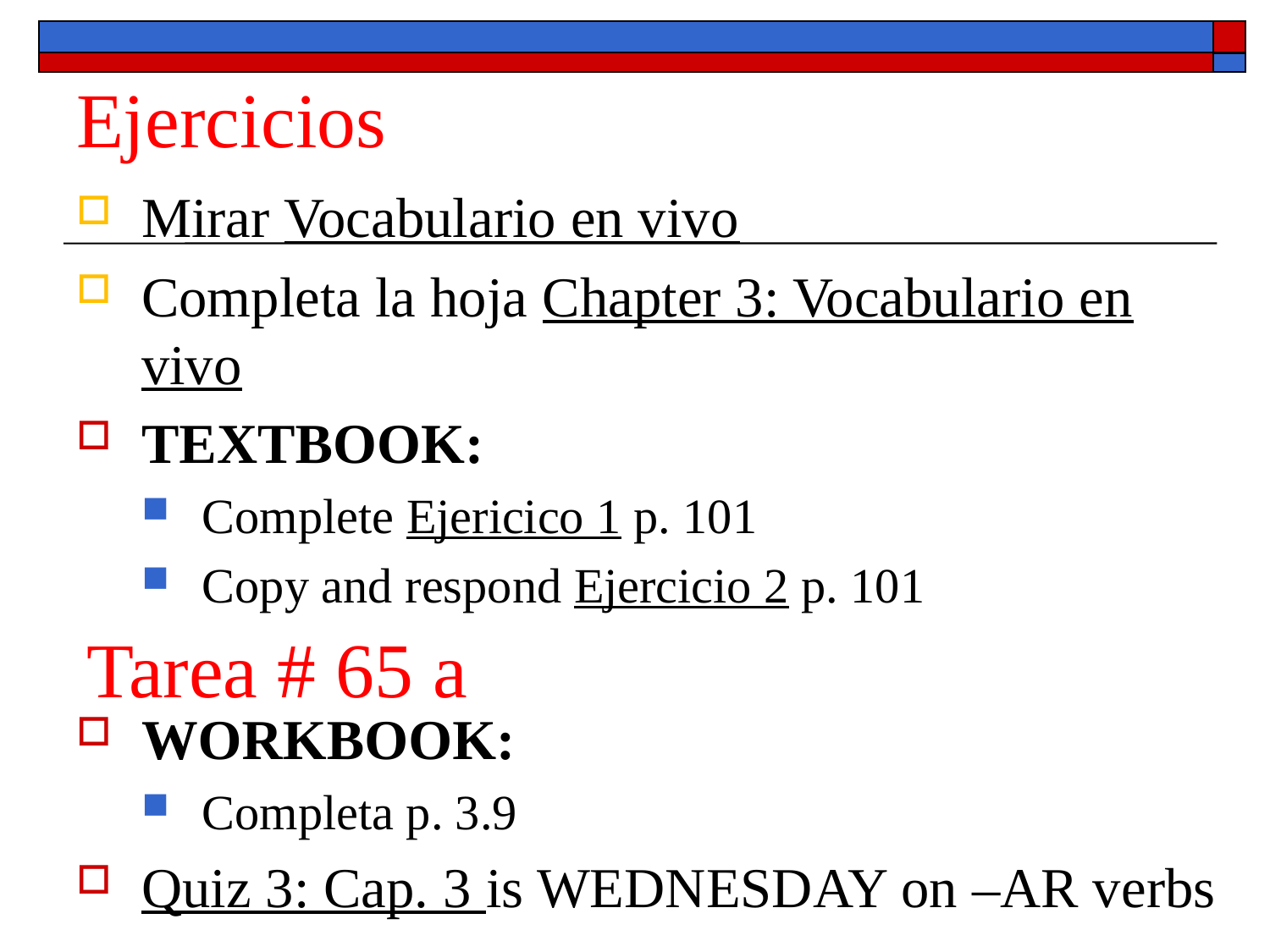

# Ejercicios
Mirar Vocabulario en vivo
Completa la hoja Chapter 3: Vocabulario en vivo
TEXTBOOK:
Complete Ejericico 1 p. 101
Copy and respond Ejercicio 2 p. 101

WORKBOOK:
Completa p. 3.9
Quiz 3: Cap. 3 is WEDNESDAY on –AR verbs
Tarea # 65 a